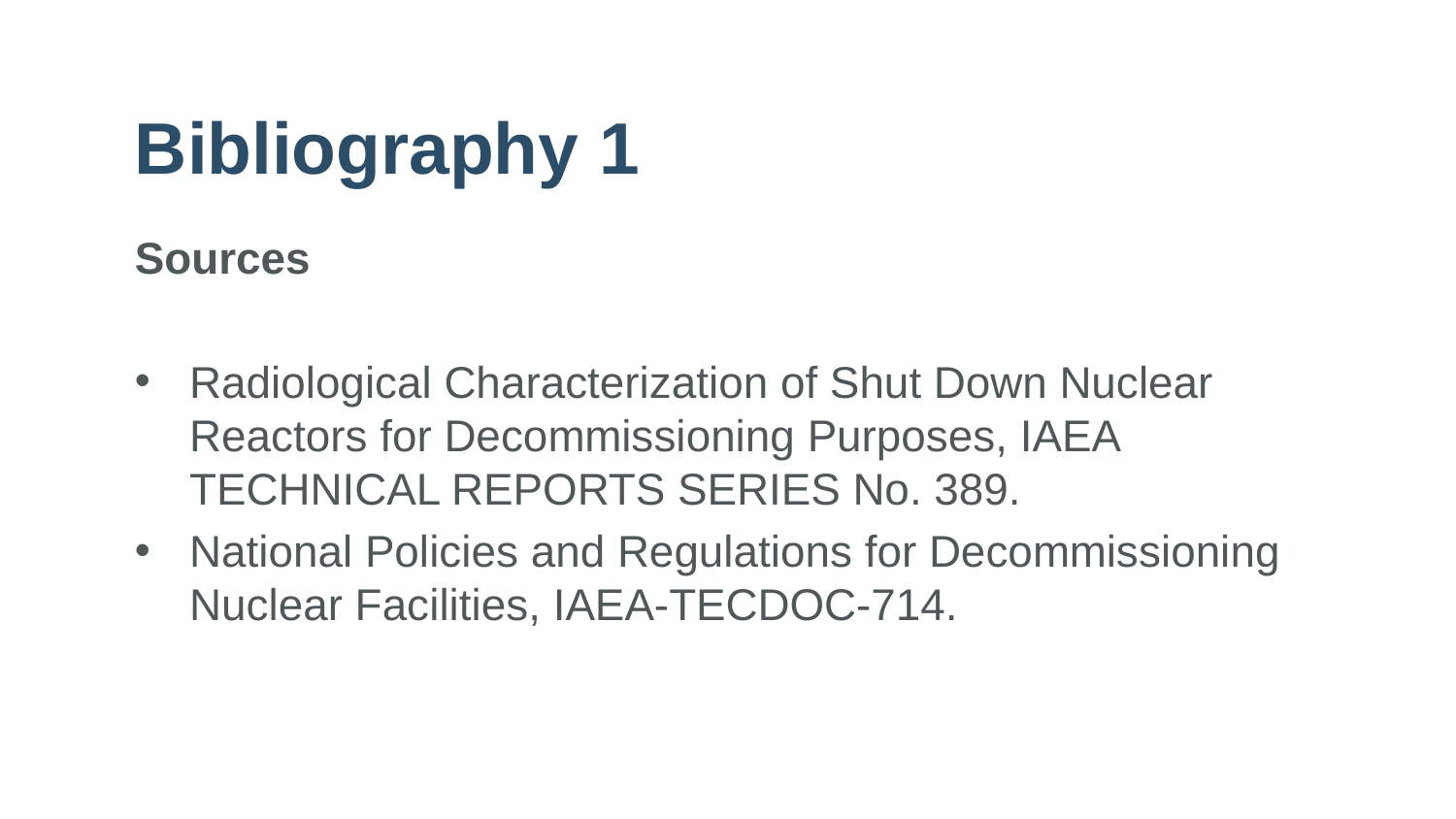

# Bibliography 1
Sources

Radiological Characterization of Shut Down Nuclear Reactors for Decommissioning Purposes, IAEA TECHNICAL REPORTS SERIES No. 389.
National Policies and Regulations for Decommissioning Nuclear Facilities, IAEA-TECDOC-714.